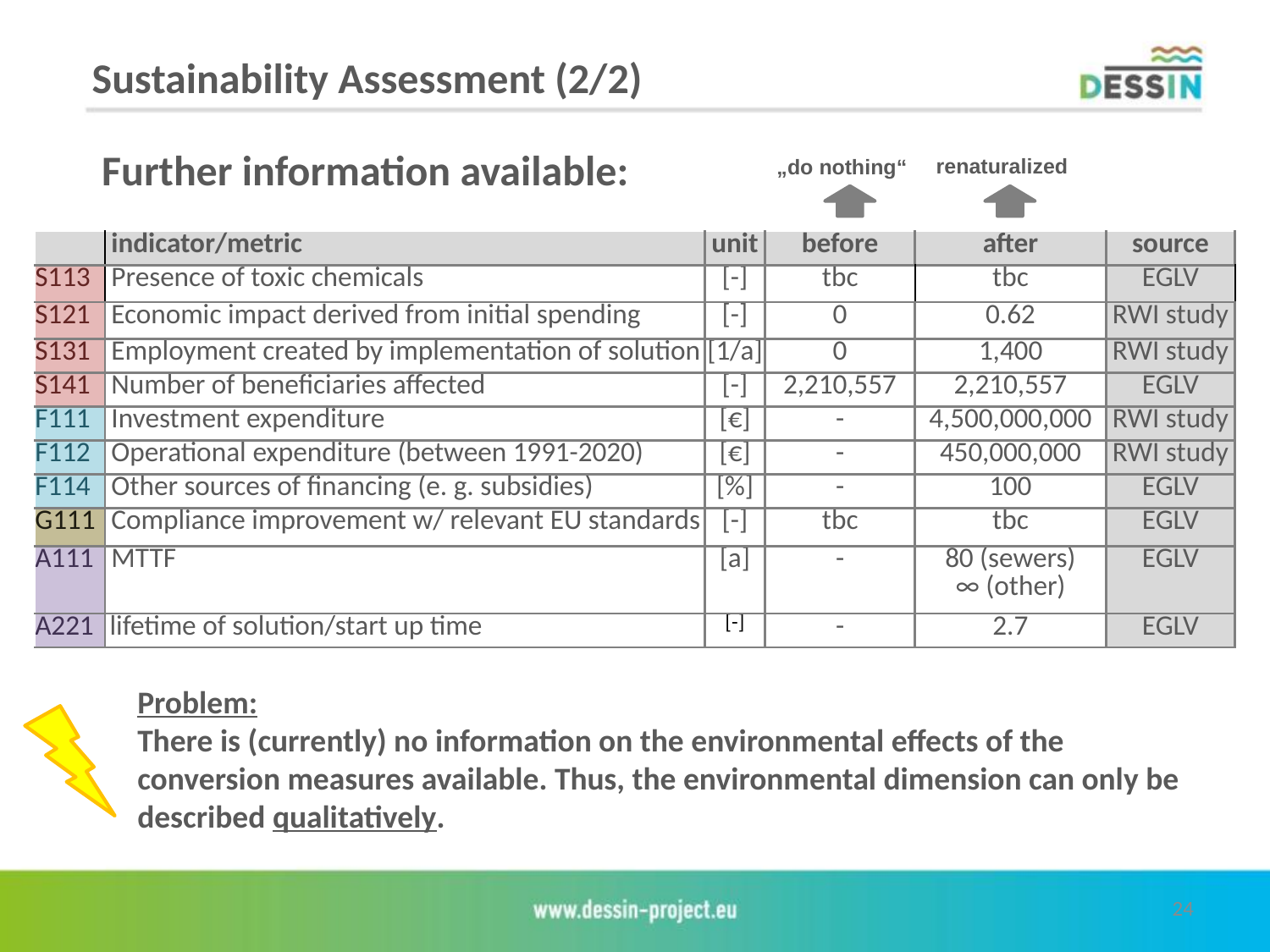

Sustainability Assessment (2/2)
Further information available:

renaturalized
„do nothing“

|  | indicator/metric | unit | before | after | source |
| --- | --- | --- | --- | --- | --- |
| S113 | Presence of toxic chemicals | [-] | tbc | tbc | EGLV |
| S121 | Economic impact derived from initial spending | [-] | 0 | 0.62 | RWI study |
| S131 | Employment created by implementation of solution | [1/a] | 0 | 1,400 | RWI study |
| S141 | Number of beneficiaries affected | [-] | 2,210,557 | 2,210,557 | EGLV |
| F111 | Investment expenditure | [€] | - | 4,500,000,000 | RWI study |
| F112 | Operational expenditure (between 1991-2020) | [€] | - | 450,000,000 | RWI study |
| F114 | Other sources of financing (e. g. subsidies) | [%] | - | 100 | EGLV |
| G111 | Compliance improvement w/ relevant EU standards | [-] | tbc | tbc | EGLV |
| A111 | MTTF | [a] | - | 80 (sewers) ∞ (other) | EGLV |
| A221 | lifetime of solution/start up time | [-] | - | 2.7 | EGLV |
Problem:
There is (currently) no information on the environmental effects of the conversion measures available. Thus, the environmental dimension can only be described qualitatively.

24